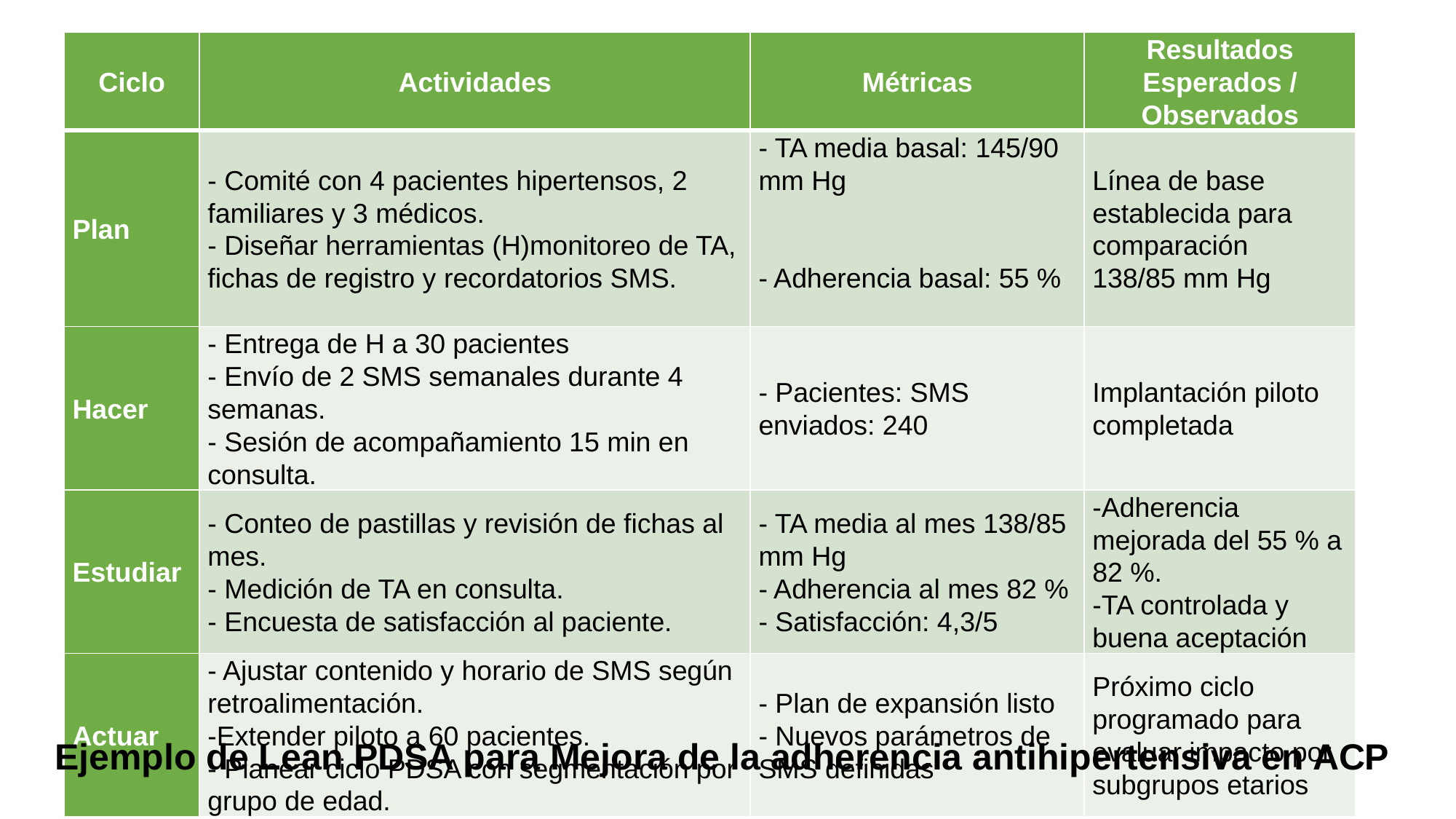

| Ciclo | Actividades | Métricas | Resultados Esperados / Observados |
| --- | --- | --- | --- |
| Plan | - Comité con 4 pacientes hipertensos, 2 familiares y 3 médicos. - Diseñar herramientas (H)monitoreo de TA, fichas de registro y recordatorios SMS. | - TA media basal: 145/90 mm Hg     - Adherencia basal: 55 % | Línea de base establecida para comparación 138/85 mm Hg |
| Hacer | - Entrega de H a 30 pacientes - Envío de 2 SMS semanales durante 4 semanas. - Sesión de acompañamiento 15 min en consulta. | - Pacientes: SMS enviados: 240 | Implantación piloto completada |
| Estudiar | - Conteo de pastillas y revisión de fichas al mes. - Medición de TA en consulta. - Encuesta de satisfacción al paciente. | - TA media al mes 138/85 mm Hg - Adherencia al mes 82 % - Satisfacción: 4,3/5 | -Adherencia mejorada del 55 % a 82 %. -TA controlada y buena aceptación |
| Actuar | - Ajustar contenido y horario de SMS según retroalimentación. -Extender piloto a 60 pacientes. - Planear ciclo PDSA con segmentación por grupo de edad. | - Plan de expansión listo - Nuevos parámetros de SMS definidas | Próximo ciclo programado para evaluar impacto por subgrupos etarios |
Ejemplo de Lean PDSA para Mejora de la adherencia antihipertensiva en ACP